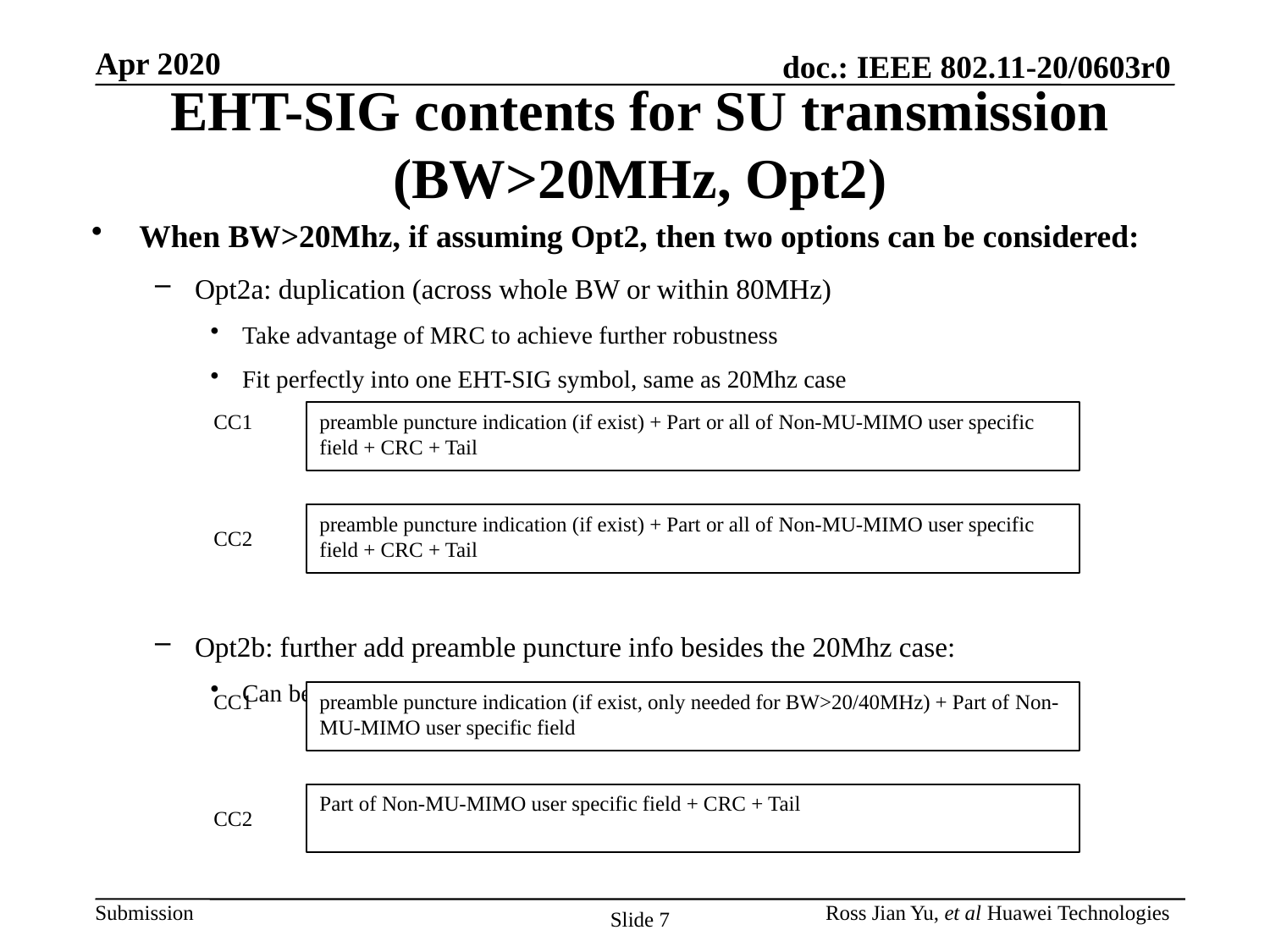

# EHT-SIG contents for SU transmission (BW>20MHz, Opt2)
When BW>20Mhz, if assuming Opt2, then two options can be considered:
Opt2a: duplication (across whole BW or within 80MHz)
Take advantage of MRC to achieve further robustness
Fit perfectly into one EHT-SIG symbol, same as 20Mhz case

Opt2b: further add preamble puncture info besides the 20Mhz case:
Can be seen as a 40MHz CC

CC1
preamble puncture indication (if exist) + Part or all of Non-MU-MIMO user specific field + CRC + Tail
preamble puncture indication (if exist) + Part or all of Non-MU-MIMO user specific field + CRC + Tail
CC2
CC1
preamble puncture indication (if exist, only needed for BW>20/40MHz) + Part of Non-MU-MIMO user specific field
Part of Non-MU-MIMO user specific field + CRC + Tail
CC2
Slide 7